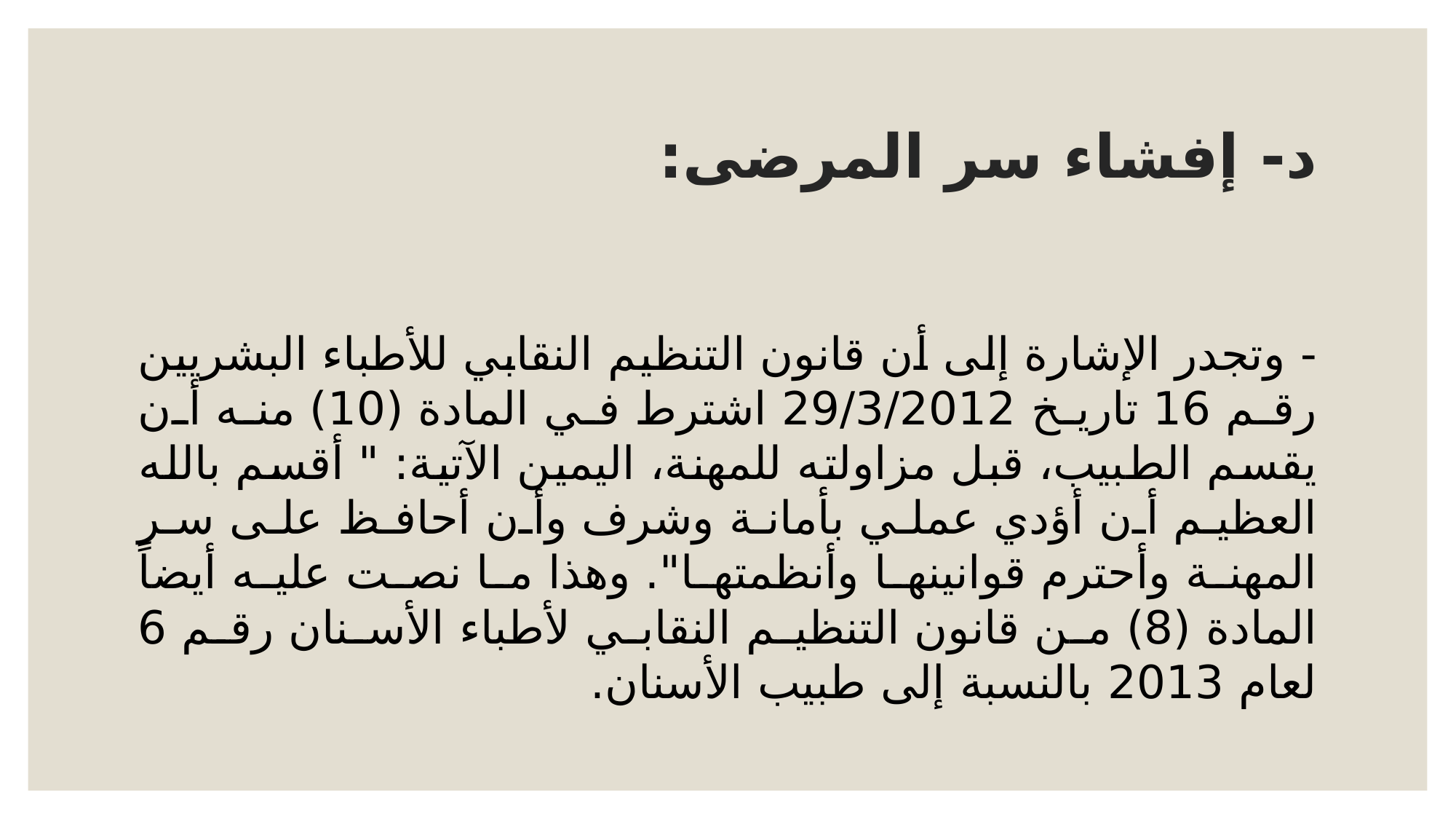

# د- إفشاء سر المرضى:

- وتجدر الإشارة إلى أن قانون التنظيم النقابي للأطباء البشريين رقم 16 تاريخ 29/3/2012 اشترط في المادة (10) منه أن يقسم الطبيب، قبل مزاولته للمهنة، اليمين الآتية: " أقسم بالله العظيم أن أؤدي عملي بأمانة وشرف وأن أحافظ على سر المهنة وأحترم قوانينها وأنظمتها". وهذا ما نصت عليه أيضاً المادة (8) من قانون التنظيم النقابي لأطباء الأسنان رقم 6 لعام 2013 بالنسبة إلى طبيب الأسنان.